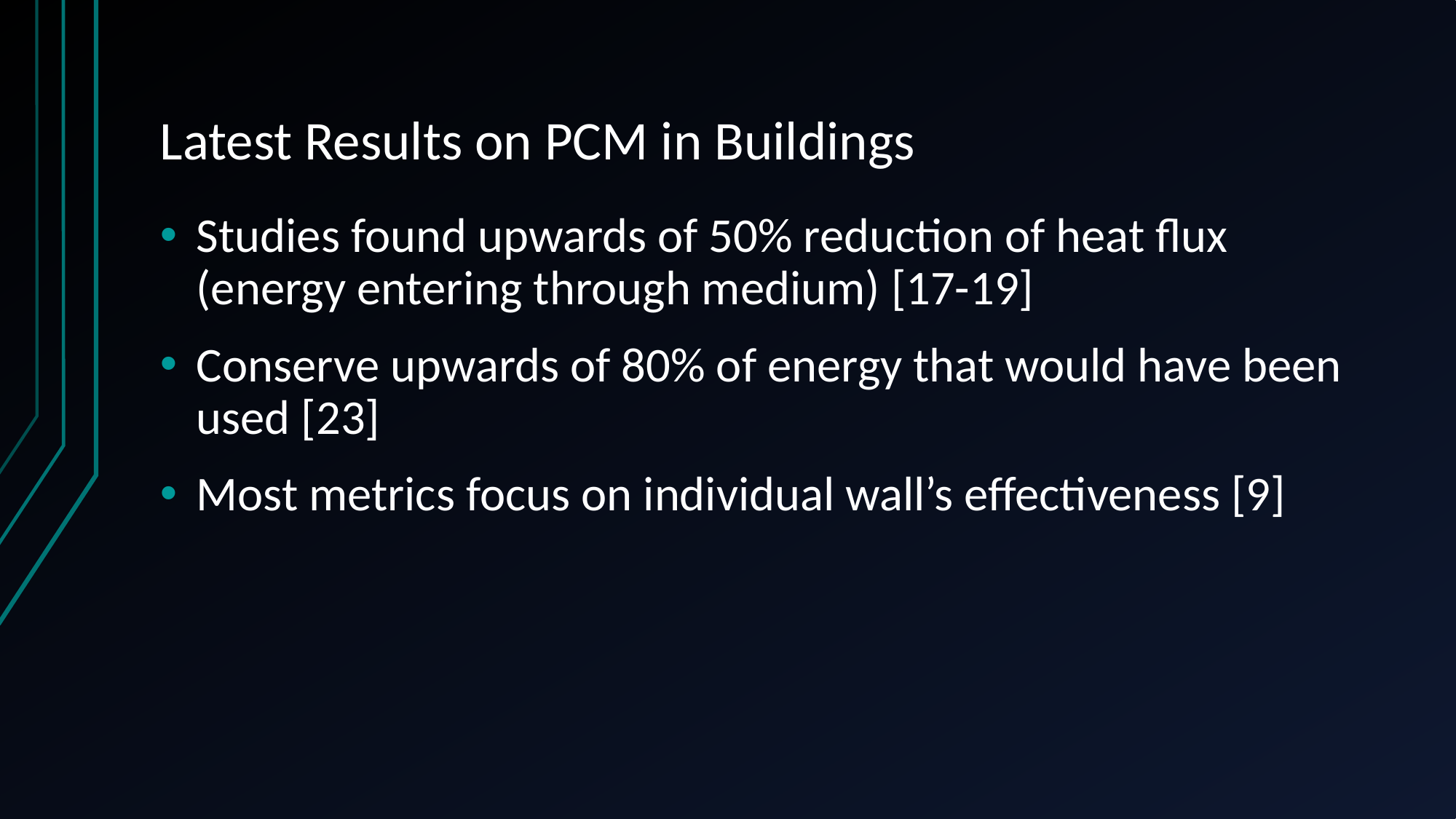

# Latest Results on PCM in Buildings
Studies found upwards of 50% reduction of heat flux (energy entering through medium) [17-19]
Conserve upwards of 80% of energy that would have been used [23]
Most metrics focus on individual wall’s effectiveness [9]